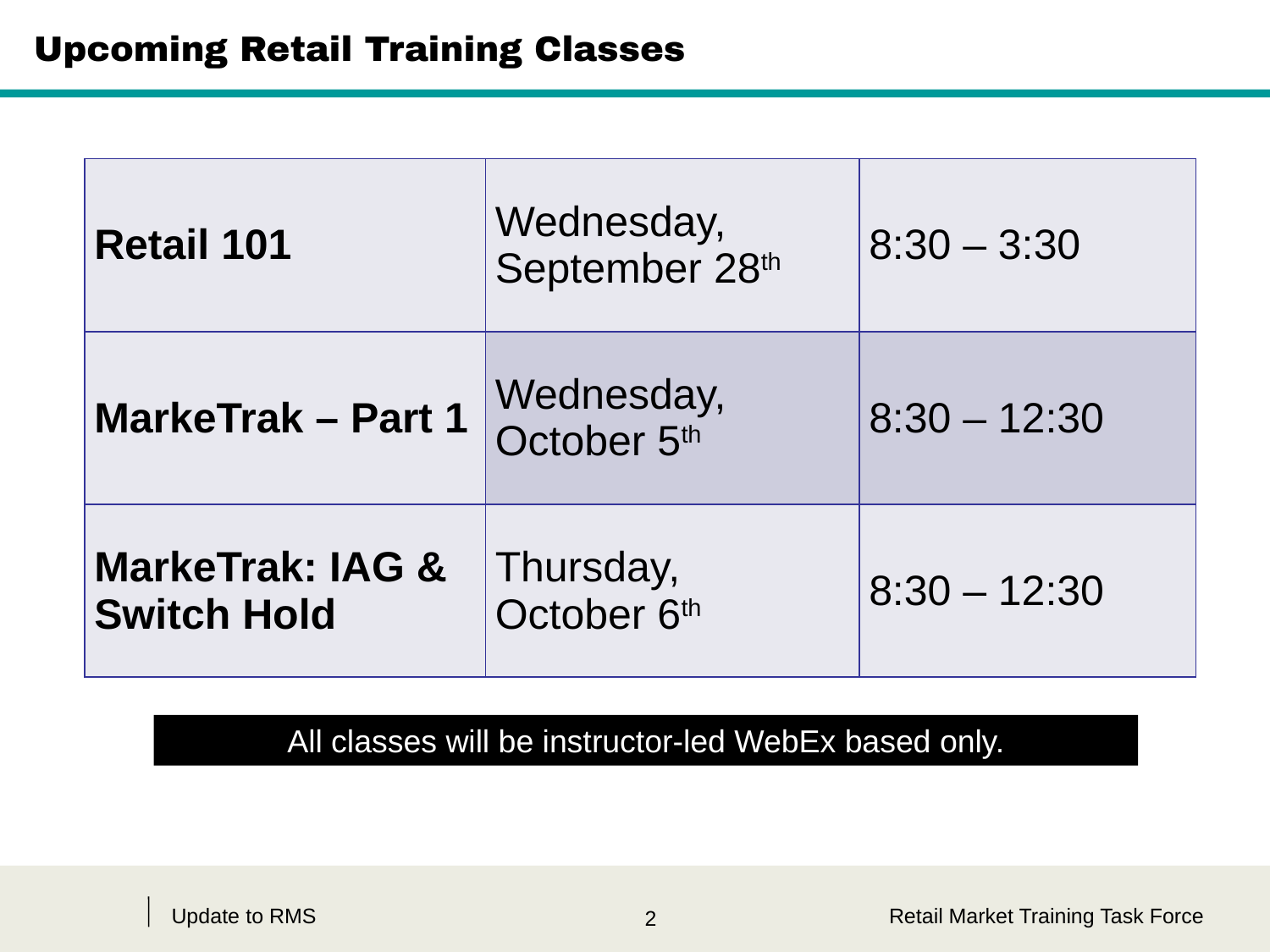

# Upcoming Retail Training Classes
| Retail 101 | Wednesday, September 28th | 8:30 – 3:30 |
| --- | --- | --- |
| MarkeTrak – Part 1 | Wednesday, October 5th | 8:30 – 12:30 |
| MarkeTrak: IAG & Switch Hold | Thursday, October 6th | 8:30 – 12:30 |
All classes will be instructor-led WebEx based only.
Update to RMS
Retail Market Training Task Force